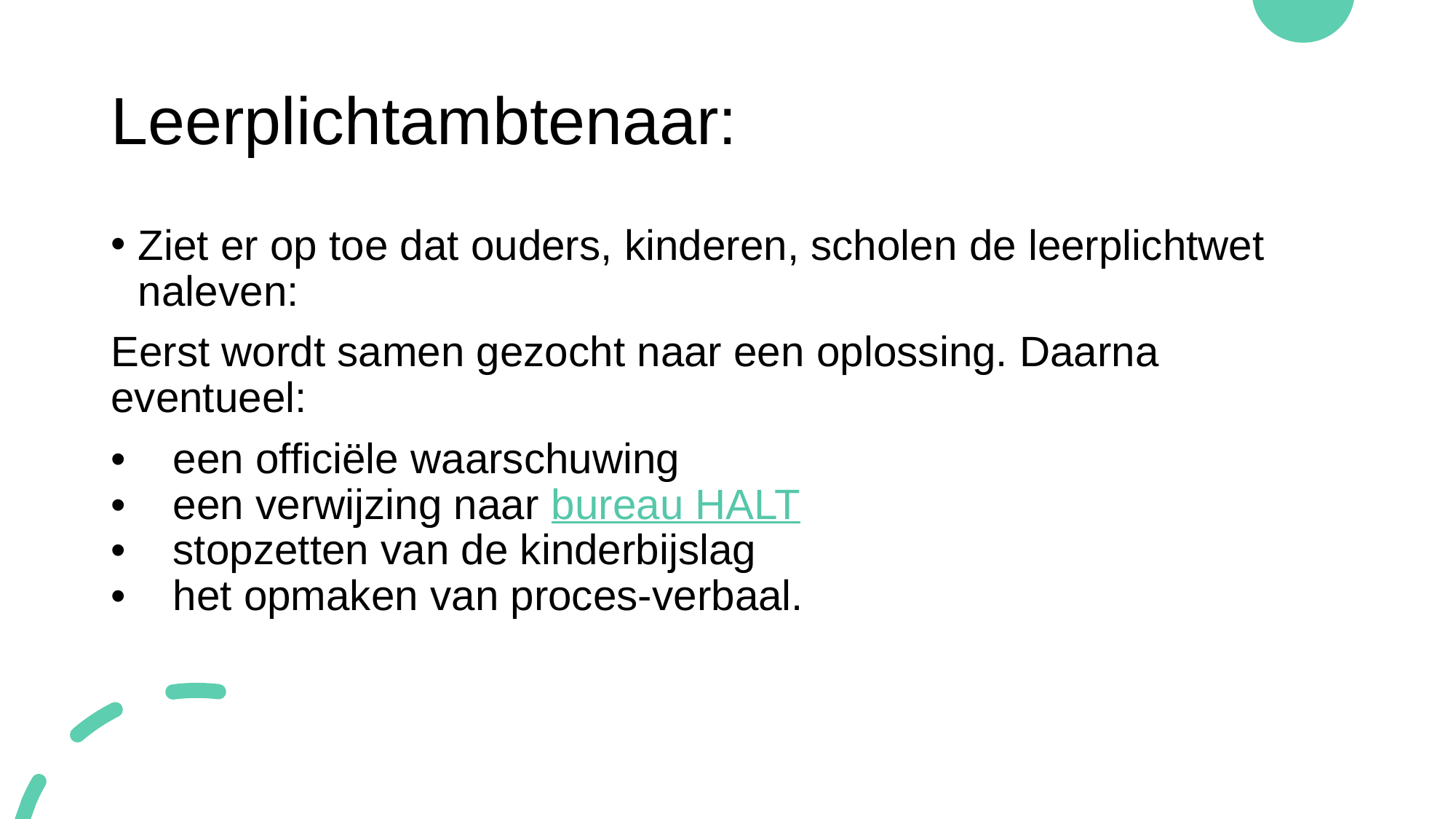

# Leerplichtambtenaar:
Ziet er op toe dat ouders, kinderen, scholen de leerplichtwet naleven:
Eerst wordt samen gezocht naar een oplossing. Daarna eventueel:
•    een officiële waarschuwing
•    een verwijzing naar bureau HALT
•    stopzetten van de kinderbijslag
•    het opmaken van proces-verbaal.